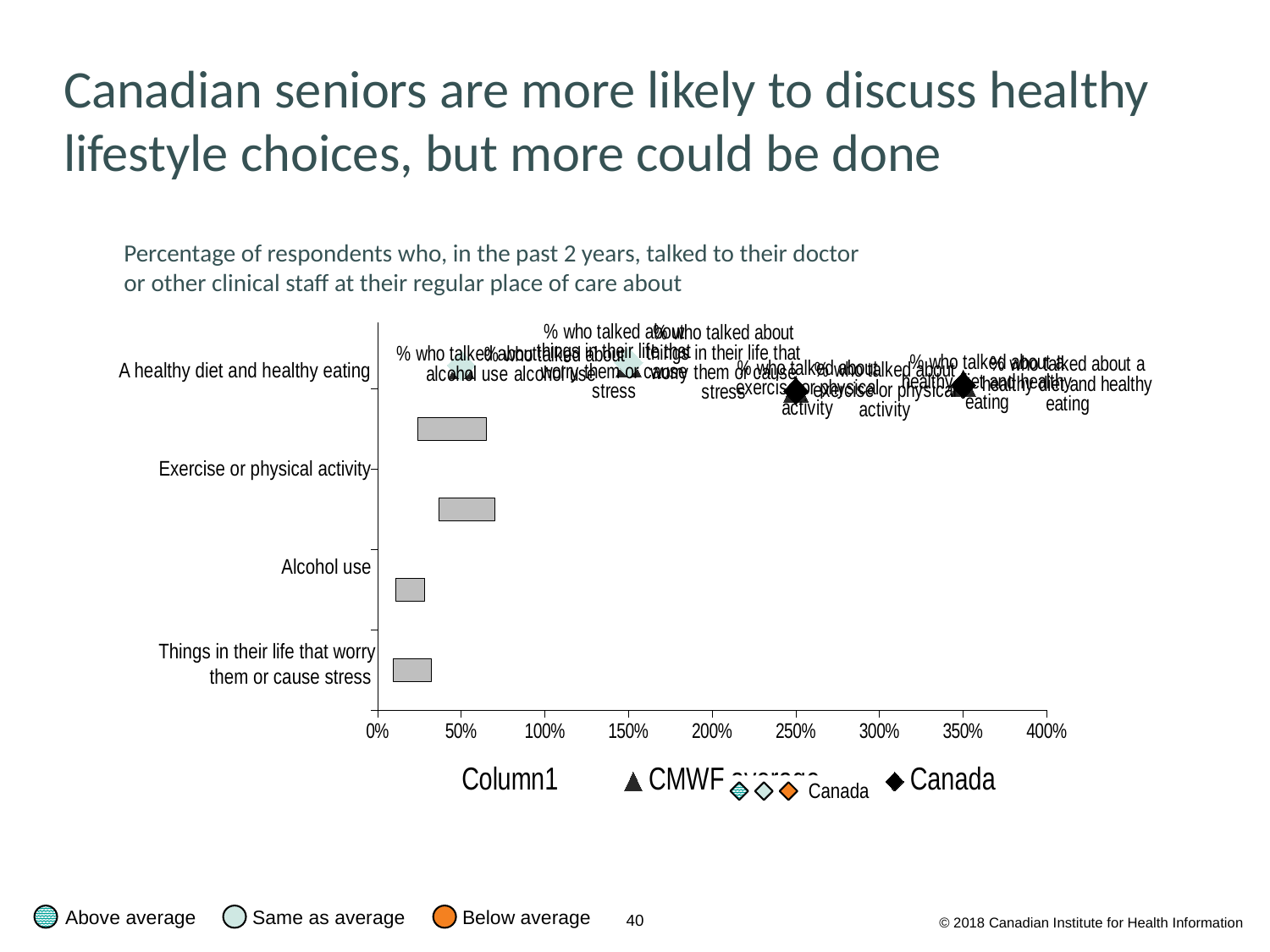

# Canadian seniors are more likely to discuss healthy lifestyle choices, but more could be done

### Chart

| Category | Column1 | Range of country values | Canada | CMWF average |
|---|---|---|---|---|
| % who talked about a healthy diet and healthy eating | 0.240241 | 0.408319 | 3.5 | 3.5 |
| % who talked about exercise or physical activity | 0.368524 | 0.330649 | 2.5 | 2.5 |
| % who talked about things in their life that worry them or cause stress | 0.10901 | 0.171925 | 1.5 | 1.5 |
| % who talked about alcohol use | 0.094479 | 0.227375 | 0.5 | 0.5 |
Percentage of respondents who, in the past 2 years, talked to their doctor
or other clinical staff at their regular place of care about
A healthy diet and healthy eating
Exercise or physical activity
Alcohol use
Things in their life that worry
them or cause stress
Canada

Below average

Above average

Same as average

© 2018 Canadian Institute for Health Information
40